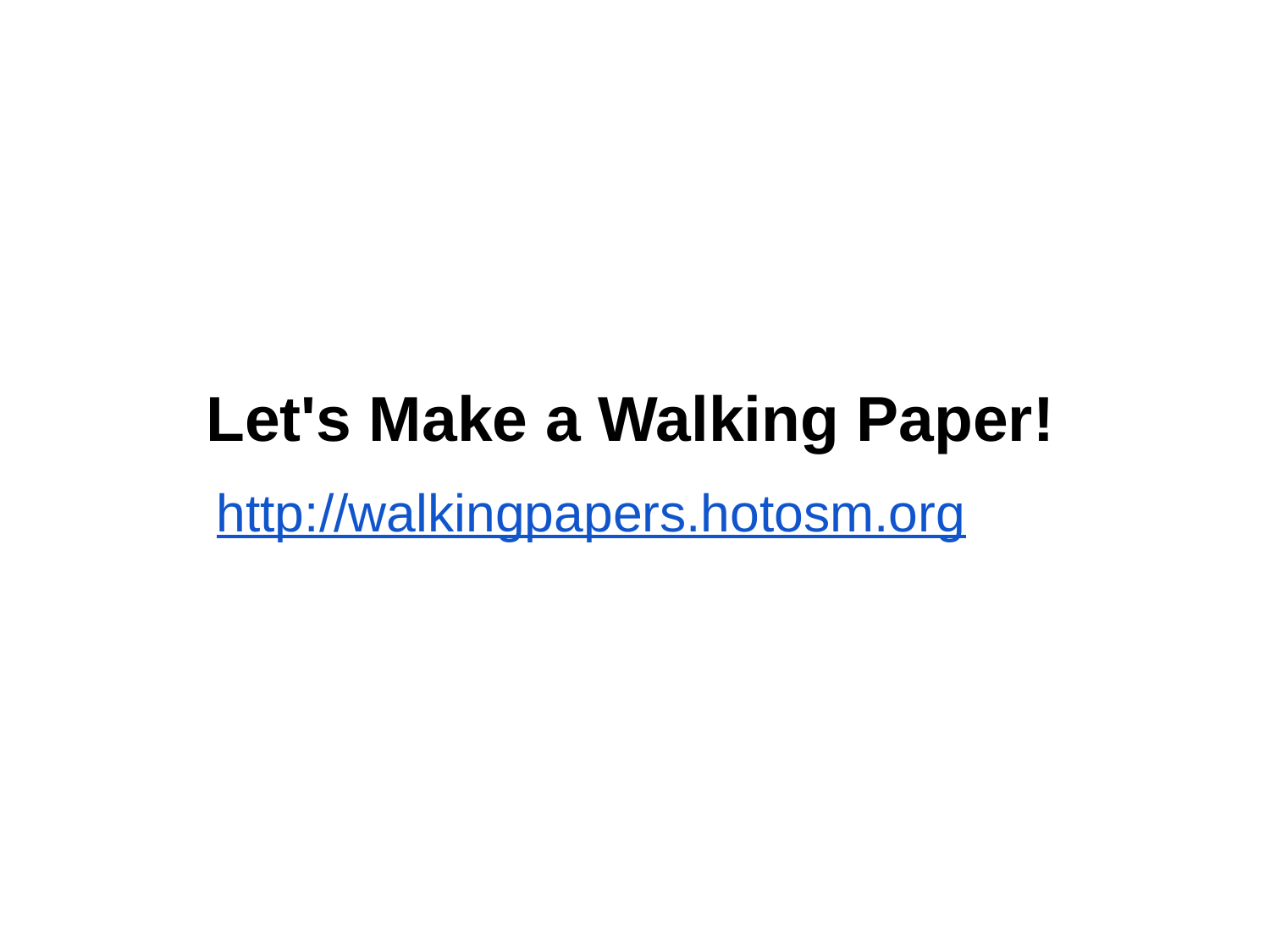

# Let's Make a Walking Paper!
http://walkingpapers.hotosm.org